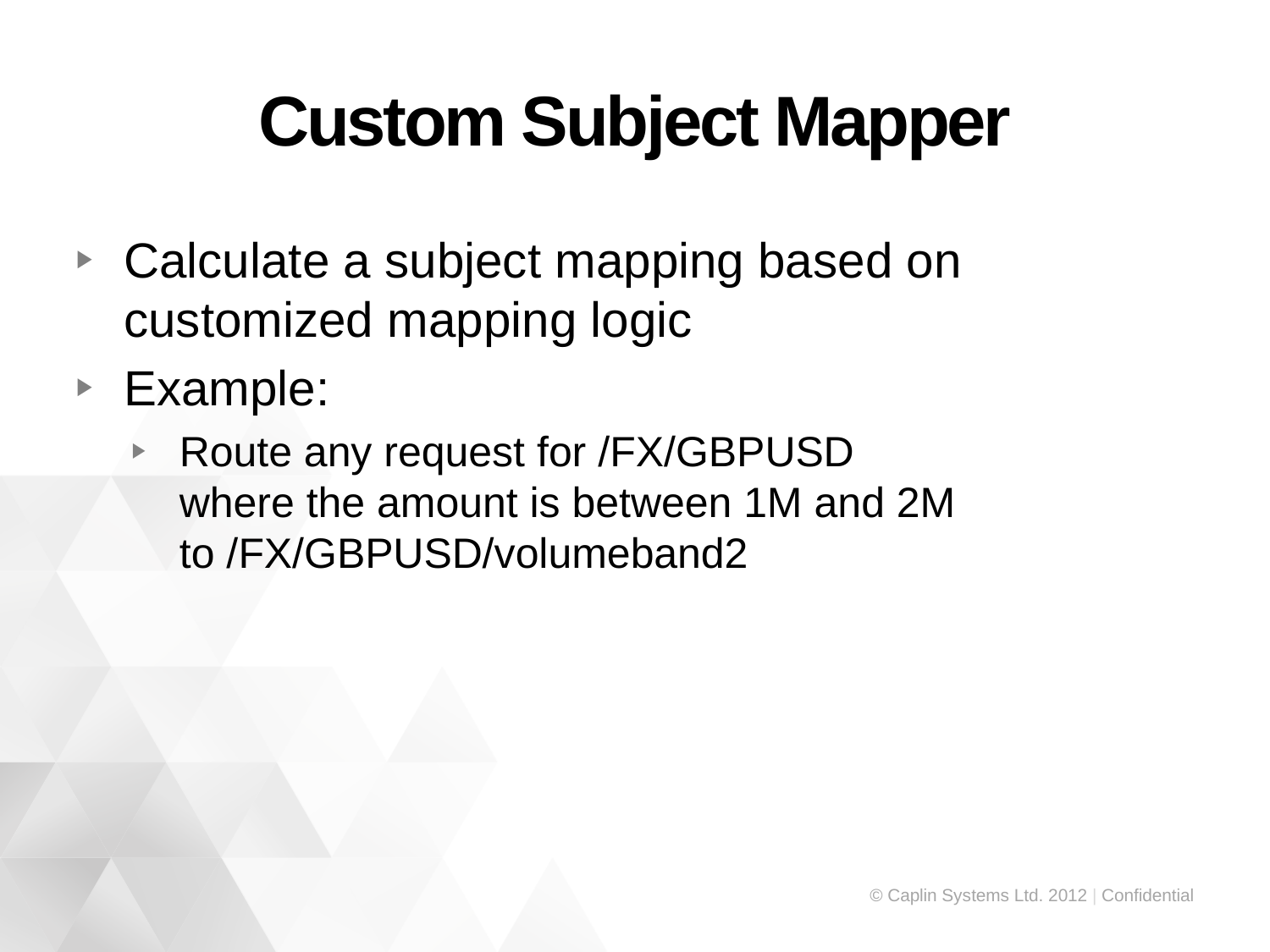

# Custom Subject Mapper
Calculate a subject mapping based on customized mapping logic
Example:
Route any request for /FX/GBPUSD
where the amount is between 1M and 2M
to /FX/GBPUSD/volumeband2